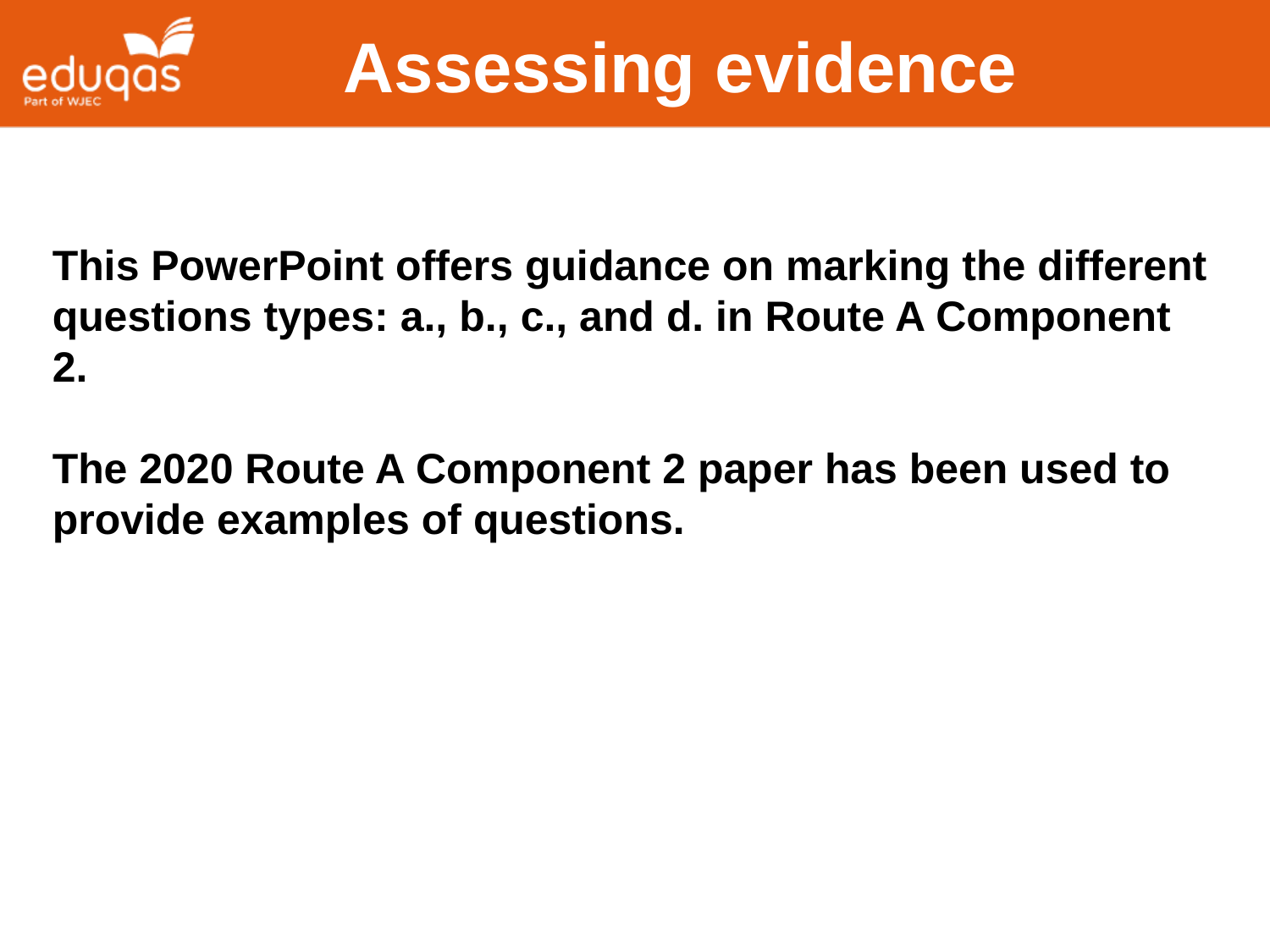

Assessing evidence

This PowerPoint offers guidance on marking the different questions types: a., b., c., and d. in Route A Component 2.

The 2020 Route A Component 2 paper has been used to provide examples of questions.